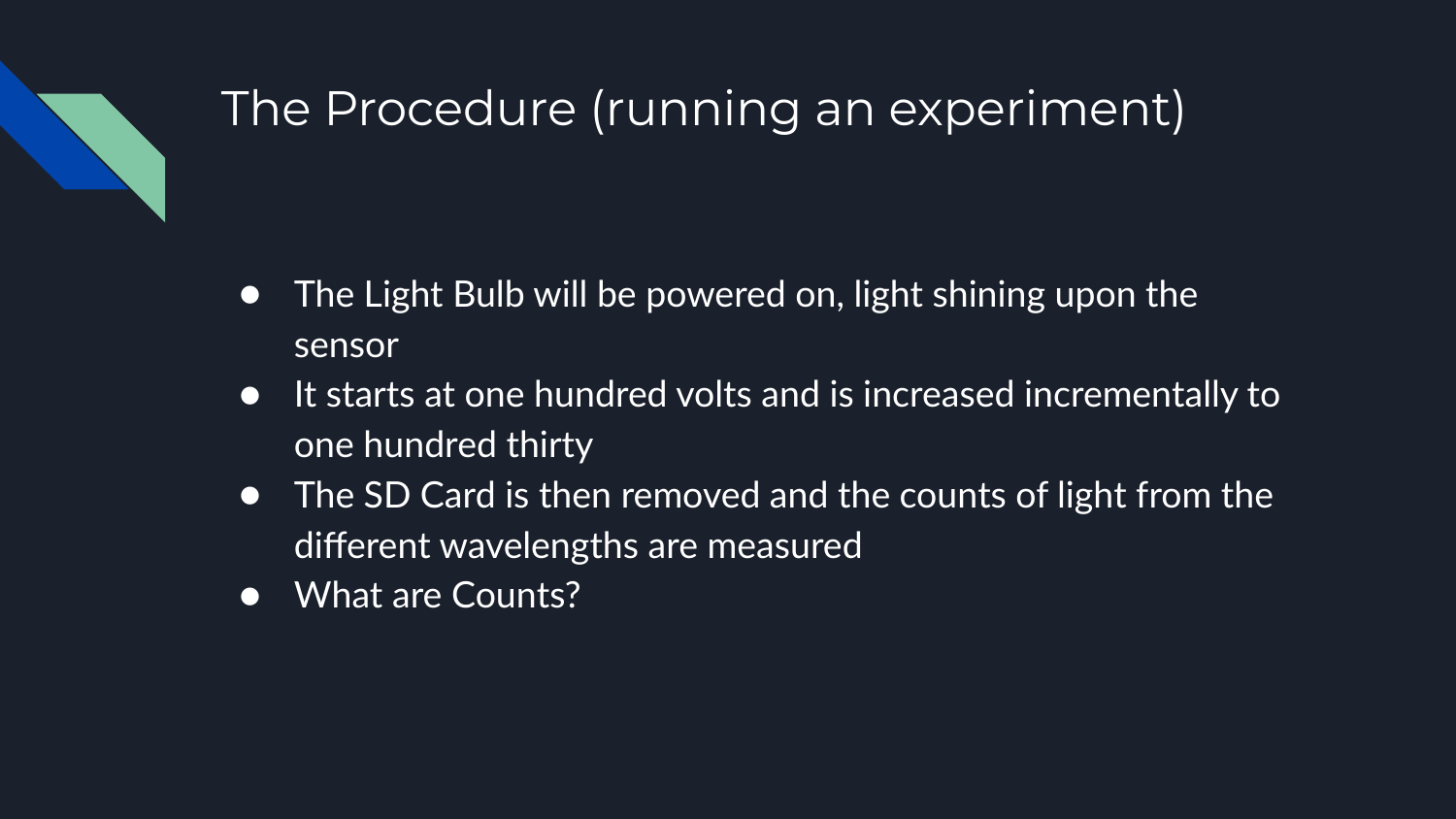

# The Procedure (running an experiment)
The Light Bulb will be powered on, light shining upon the sensor
It starts at one hundred volts and is increased incrementally to one hundred thirty
The SD Card is then removed and the counts of light from the different wavelengths are measured
What are Counts?